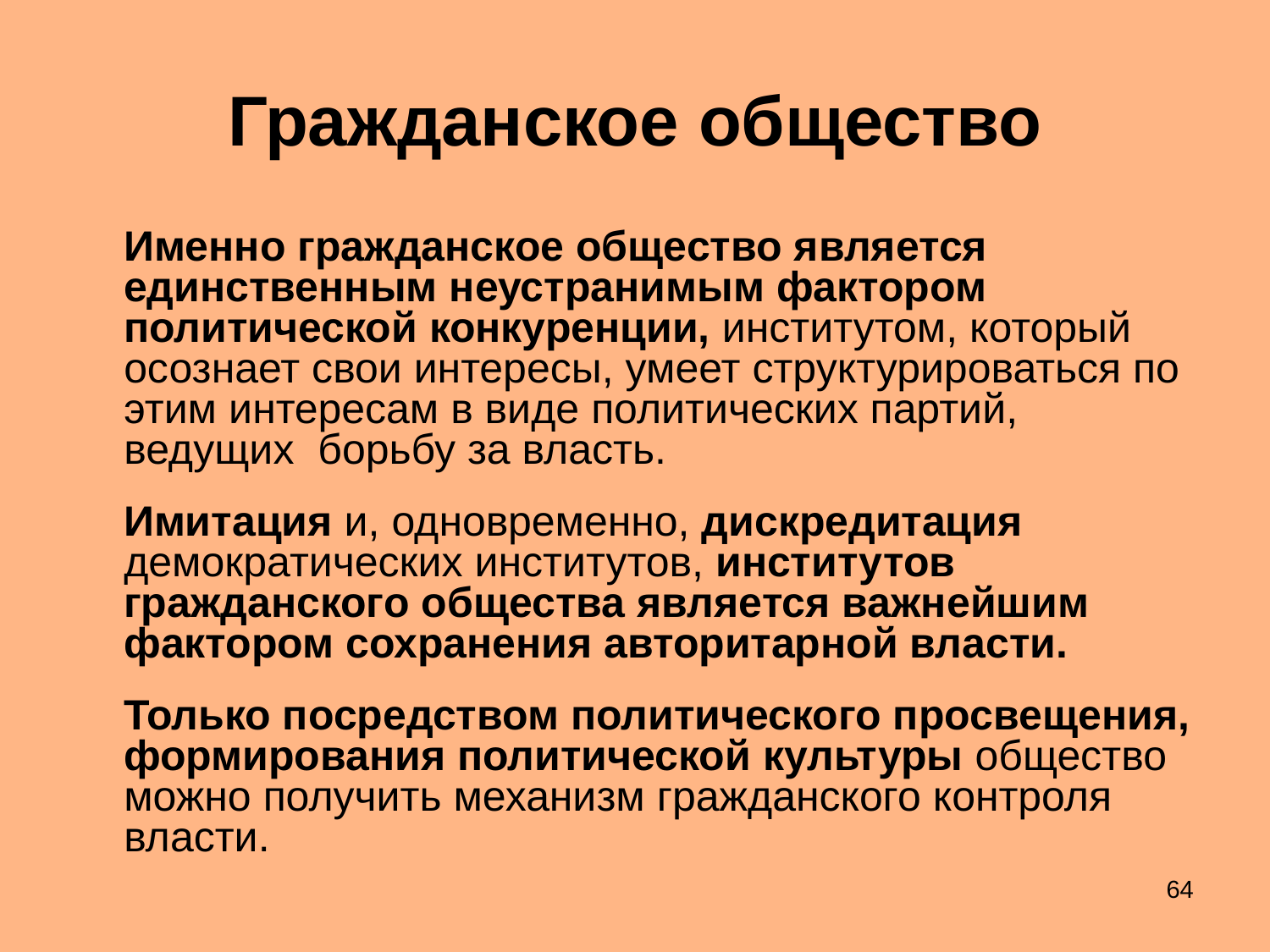

# Гражданское общество
    Именно гражданское общество является единственным неустранимым фактором политической конкуренции, институтом, который осознает свои интересы, умеет структурироваться по этим интересам в виде политических партий, ведущих  борьбу за власть.
    Имитация и, одновременно, дискредитация демократических институтов, институтов гражданского общества является важнейшим фактором сохранения авторитарной власти.
    Только посредством политического просвещения, формирования политической культуры общество можно получить механизм гражданского контроля власти.
64